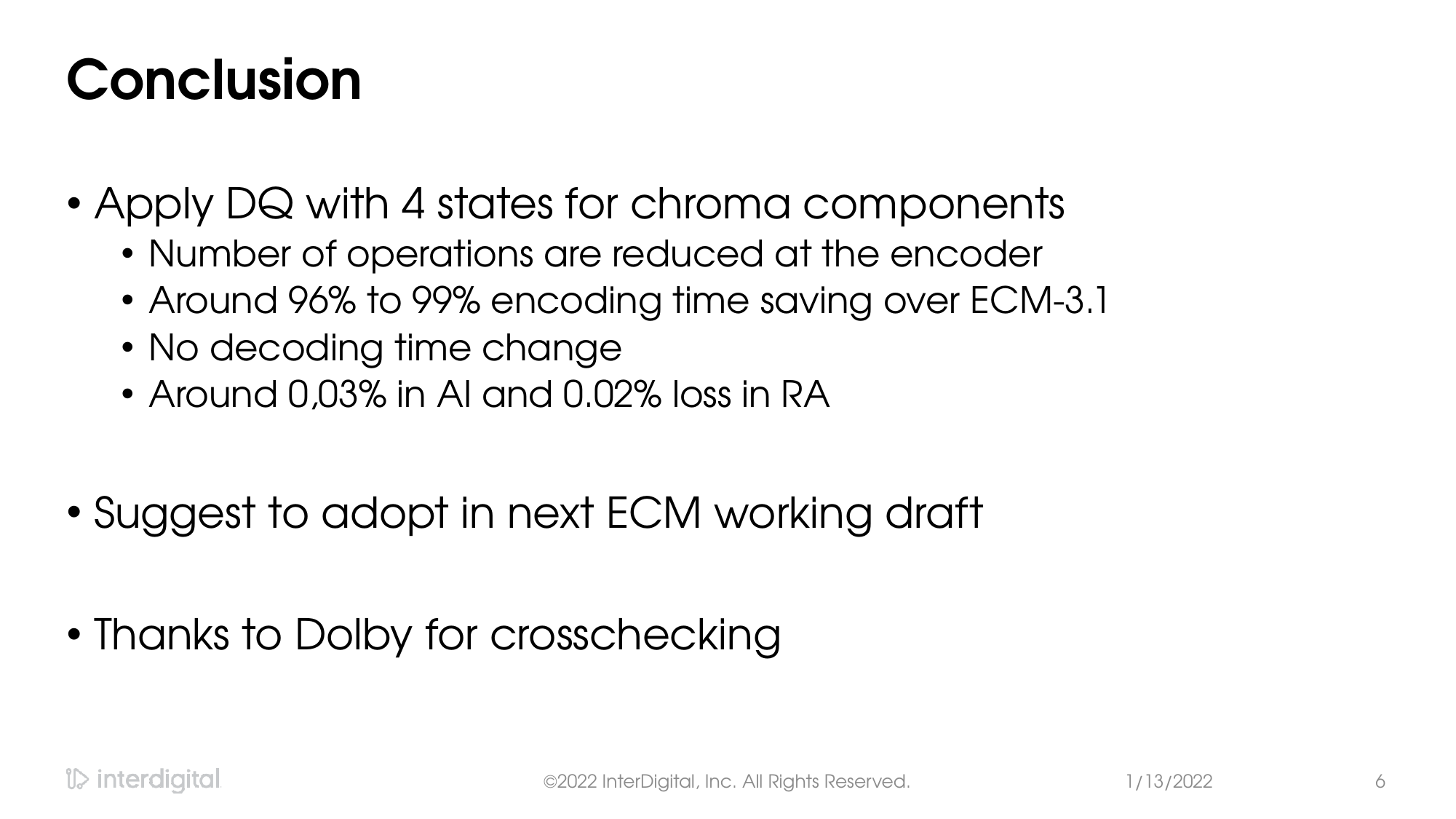

# Conclusion
Apply DQ with 4 states for chroma components
Number of operations are reduced at the encoder
Around 96% to 99% encoding time saving over ECM-3.1
No decoding time change
Around 0,03% in AI and 0.02% loss in RA

Suggest to adopt in next ECM working draft

Thanks to Dolby for crosschecking
©2022 InterDigital, Inc. All Rights Reserved.
1/13/2022
6